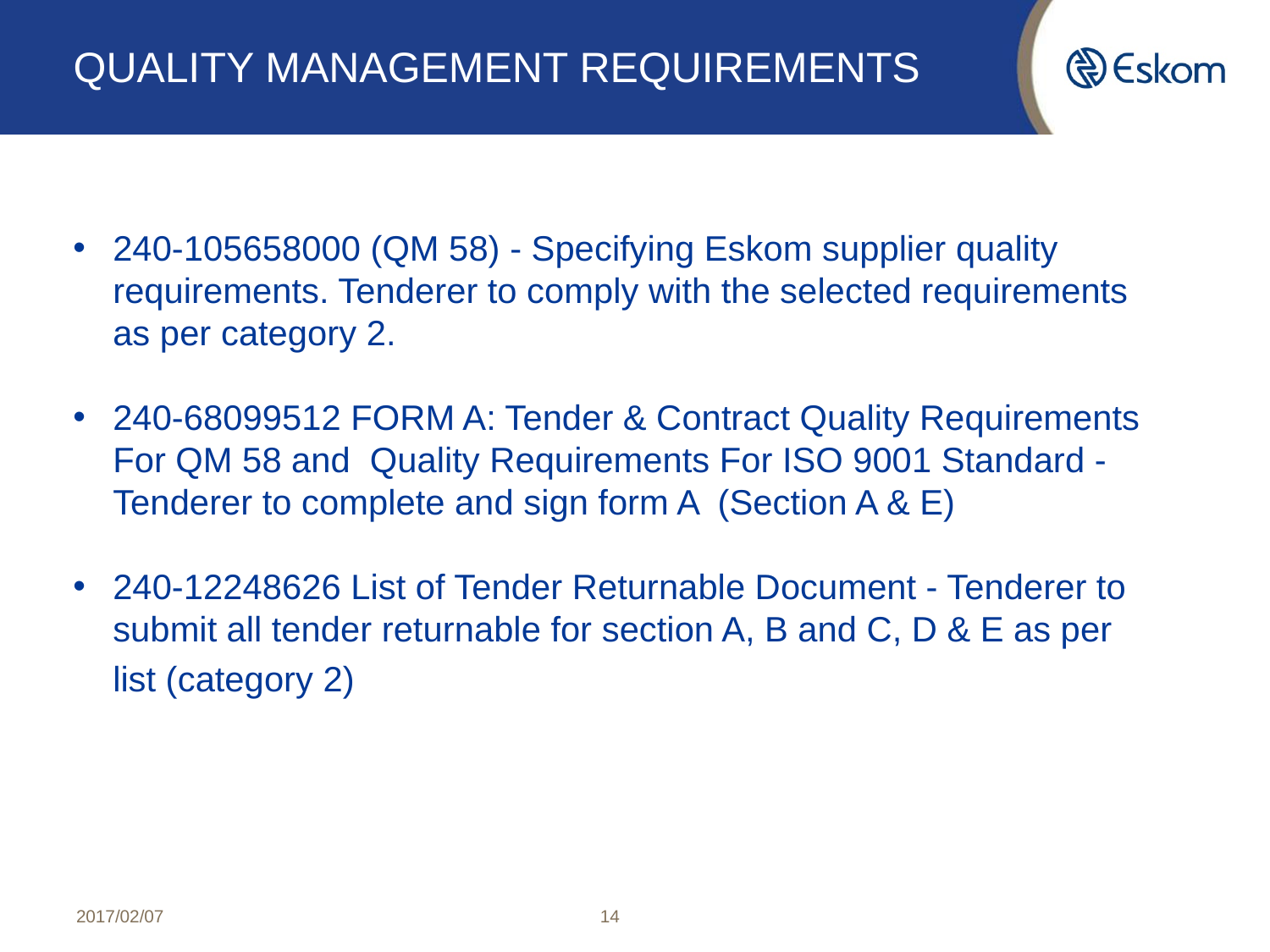

# QUALITY MANAGEMENT REQUIREMENTS

240-105658000 (QM 58) - Specifying Eskom supplier quality requirements. Tenderer to comply with the selected requirements as per category 2.

240-68099512 FORM A: Tender & Contract Quality Requirements For QM 58 and  Quality Requirements For ISO 9001 Standard - Tenderer to complete and sign form A  (Section A & E)

240-12248626 List of Tender Returnable Document - Tenderer to submit all tender returnable for section A, B and C, D & E as per list (category 2)
2017/02/07
14